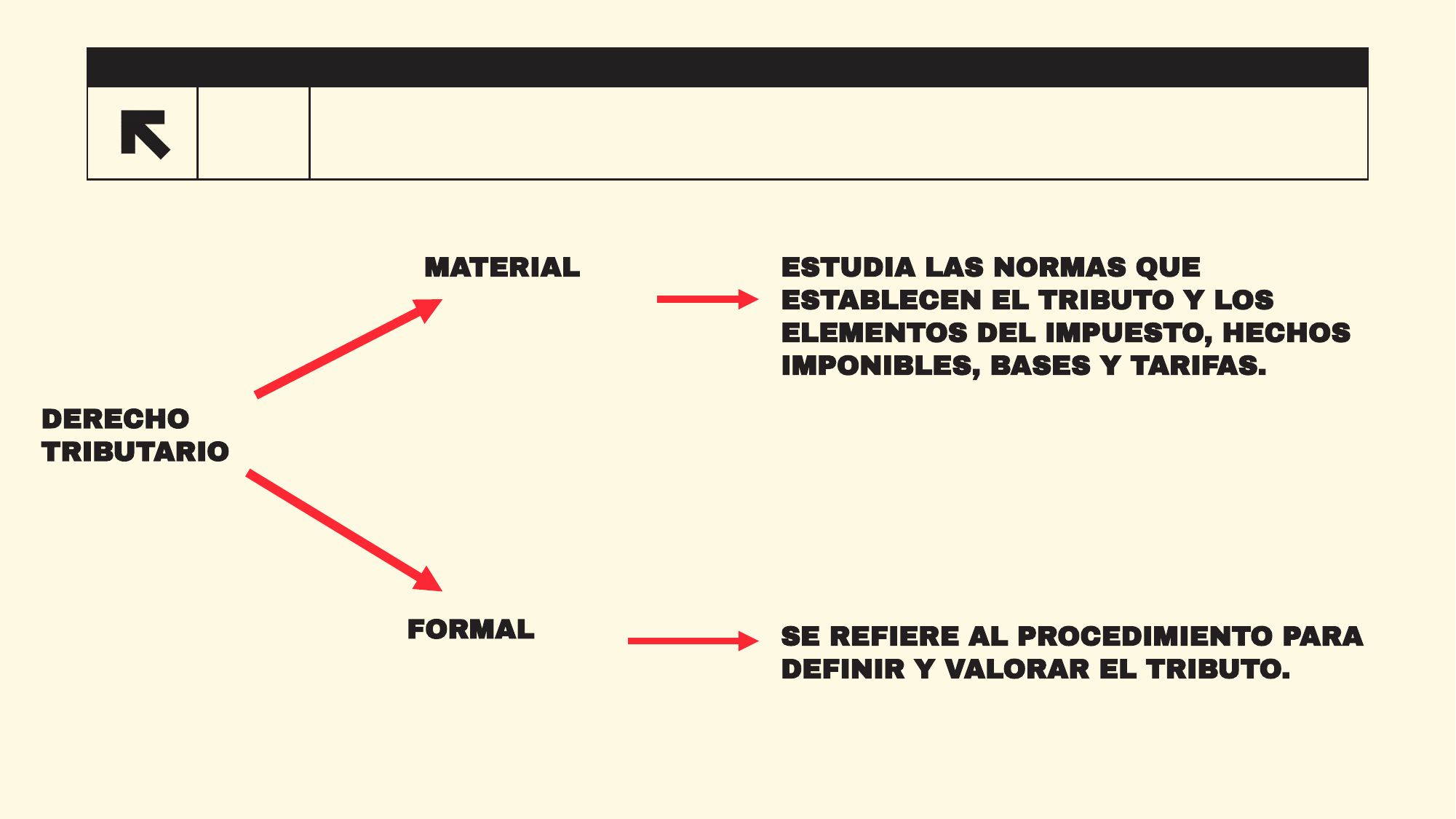

10
MATERIAL
ESTUDIA LAS NORMAS QUE ESTABLECEN EL TRIBUTO Y LOS ELEMENTOS DEL IMPUESTO, HECHOS IMPONIBLES, BASES Y TARIFAS.
DERECHO TRIBUTARIO
FORMAL
SE REFIERE AL PROCEDIMIENTO PARA DEFINIR Y VALORAR EL TRIBUTO.